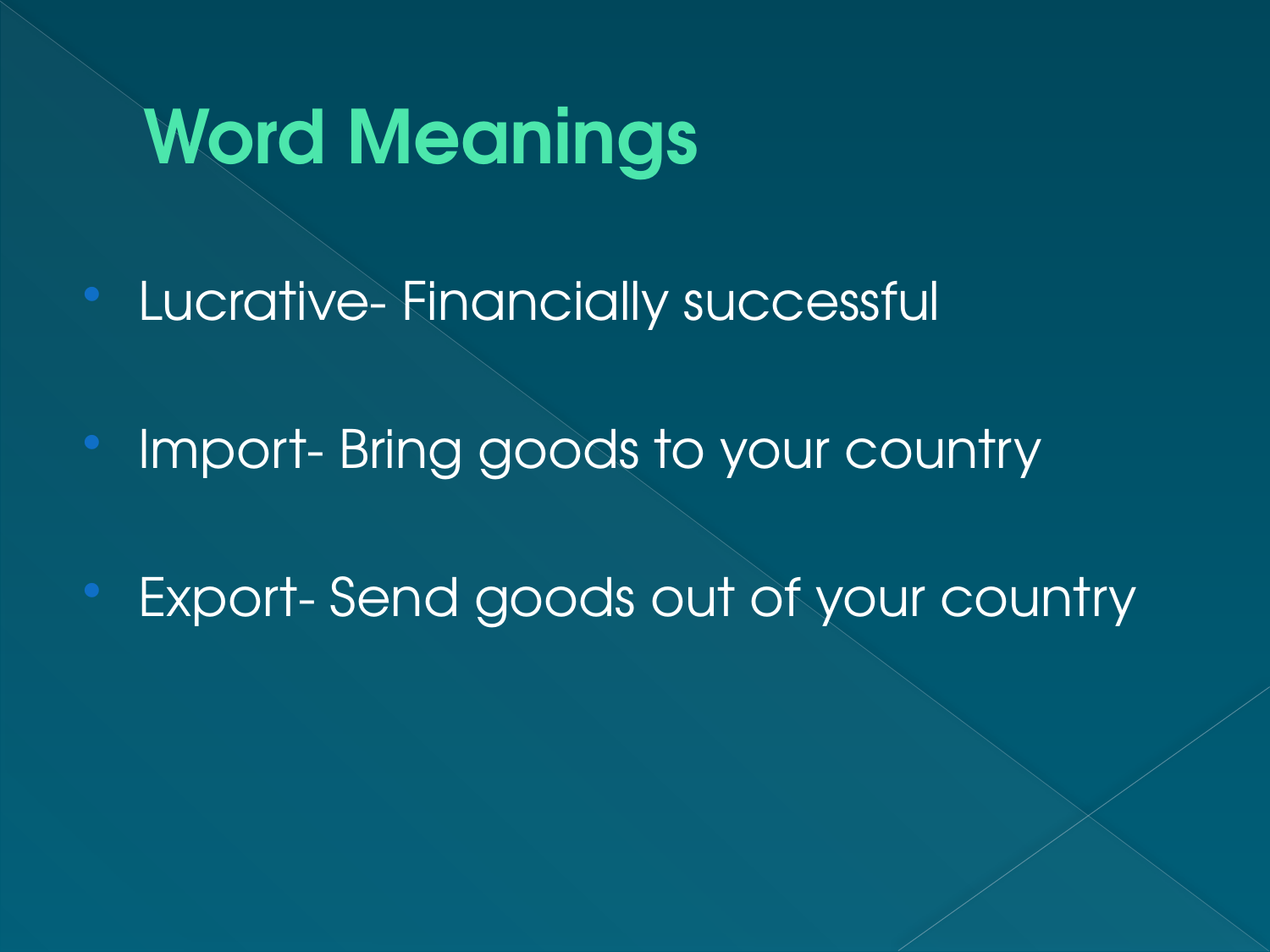

# Word Meanings
Lucrative- Financially successful

Import- Bring goods to your country

Export- Send goods out of your country